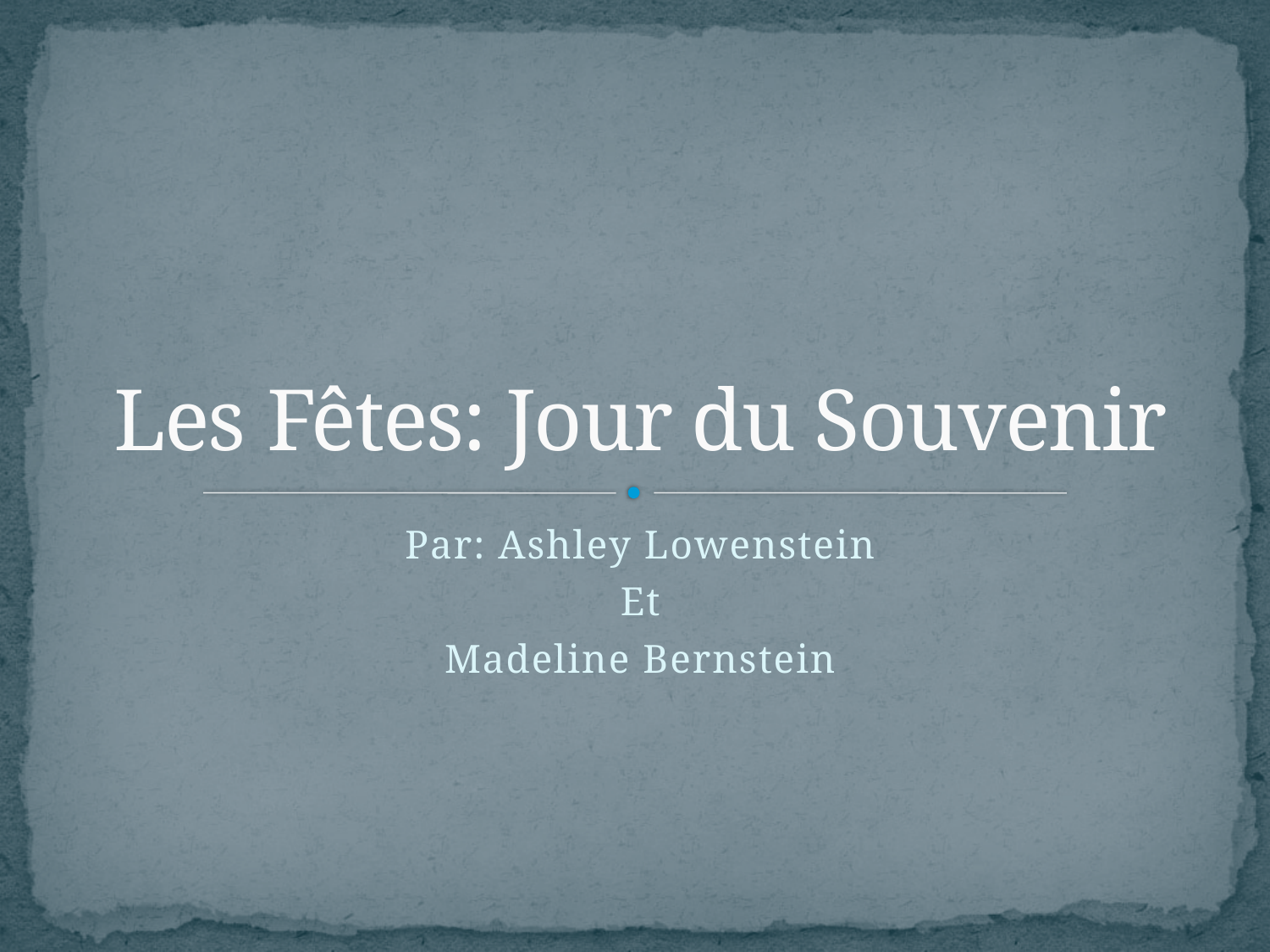

# Les Fêtes: Jour du Souvenir
Par: Ashley Lowenstein
Et
Madeline Bernstein